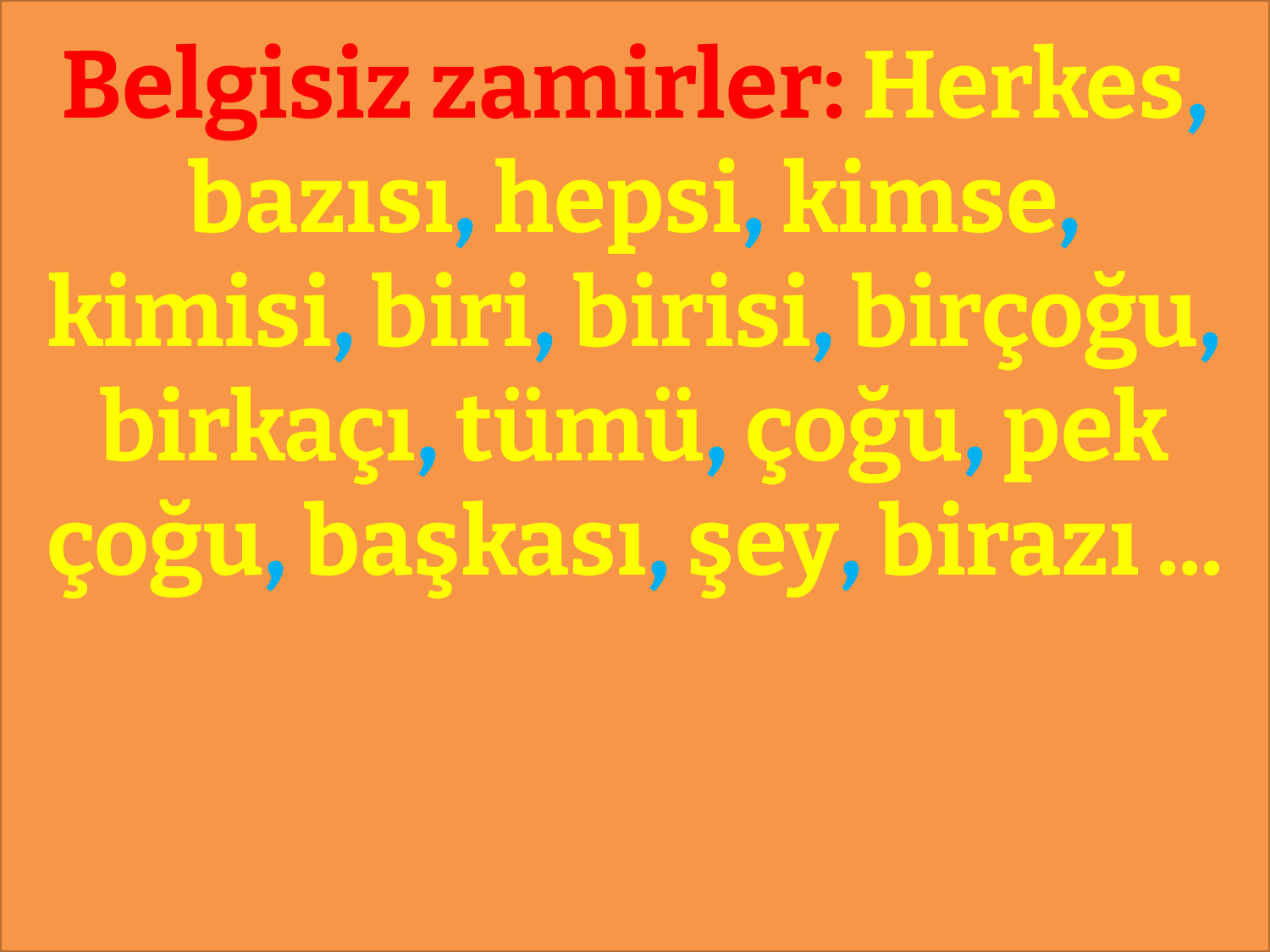

Belgisiz zamirler: Herkes, bazısı, hepsi, kimse, kimisi, biri, birisi, birçoğu,
birkaçı, tümü, çoğu, pek çoğu, başkası, şey, birazı ...
#